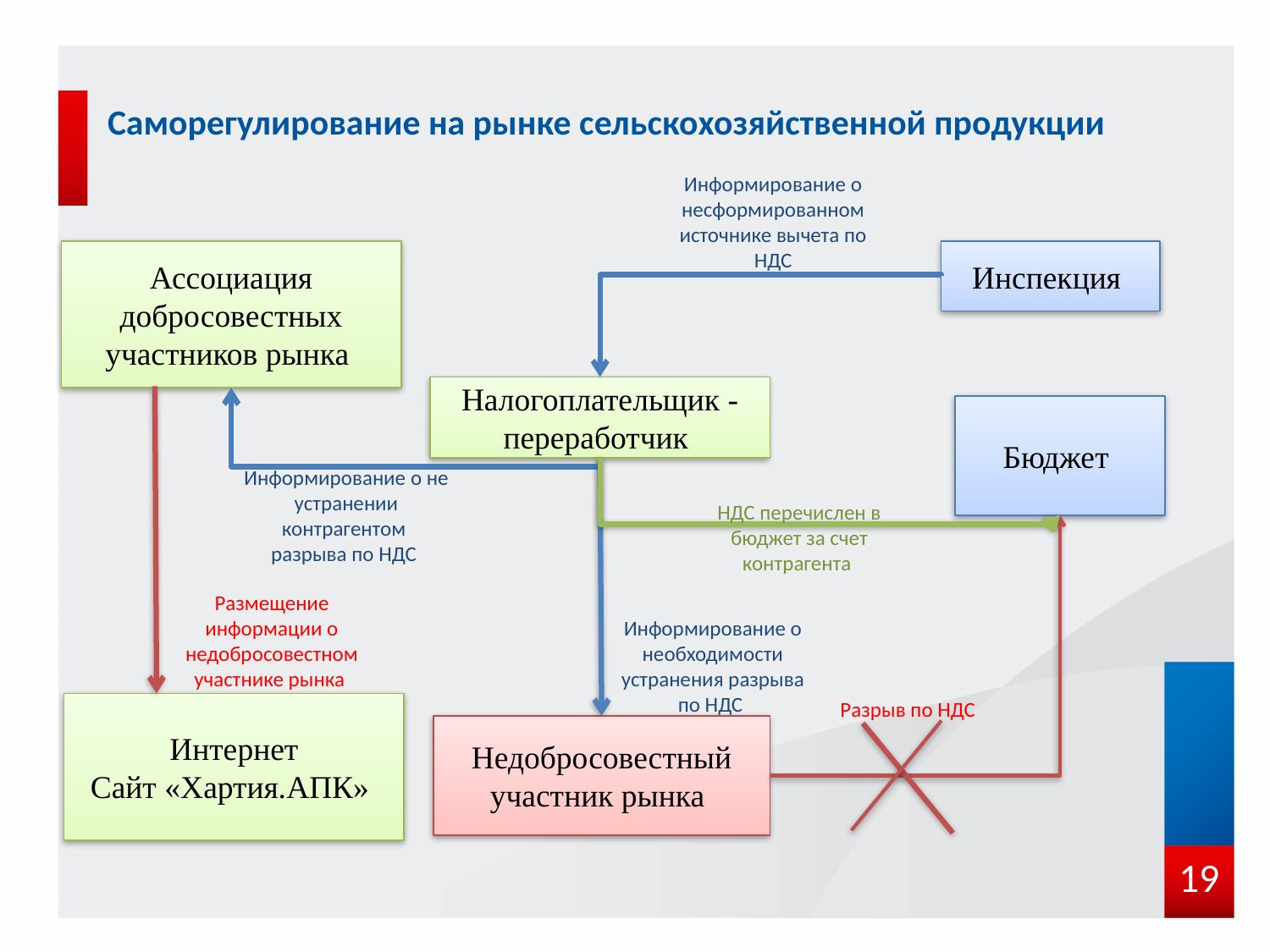

Саморегулирование на рынке сельскохозяйственной продукции

Информирование о несформированном источнике вычета по НДС
Ассоциация добросовестных участников рынка
Инспекция
Налогоплательщик - переработчик
Бюджет
Информирование о не устранении контрагентом  разрыва по НДС
НДС перечислен в бюджет за счет контрагента
Размещение информации о недобросовестном участнике рынка
Информирование о необходимости устранения разрыва по НДС
Разрыв по НДС
Интернет
Сайт «Хартия.АПК»
Недобросовестный участник рынка
19